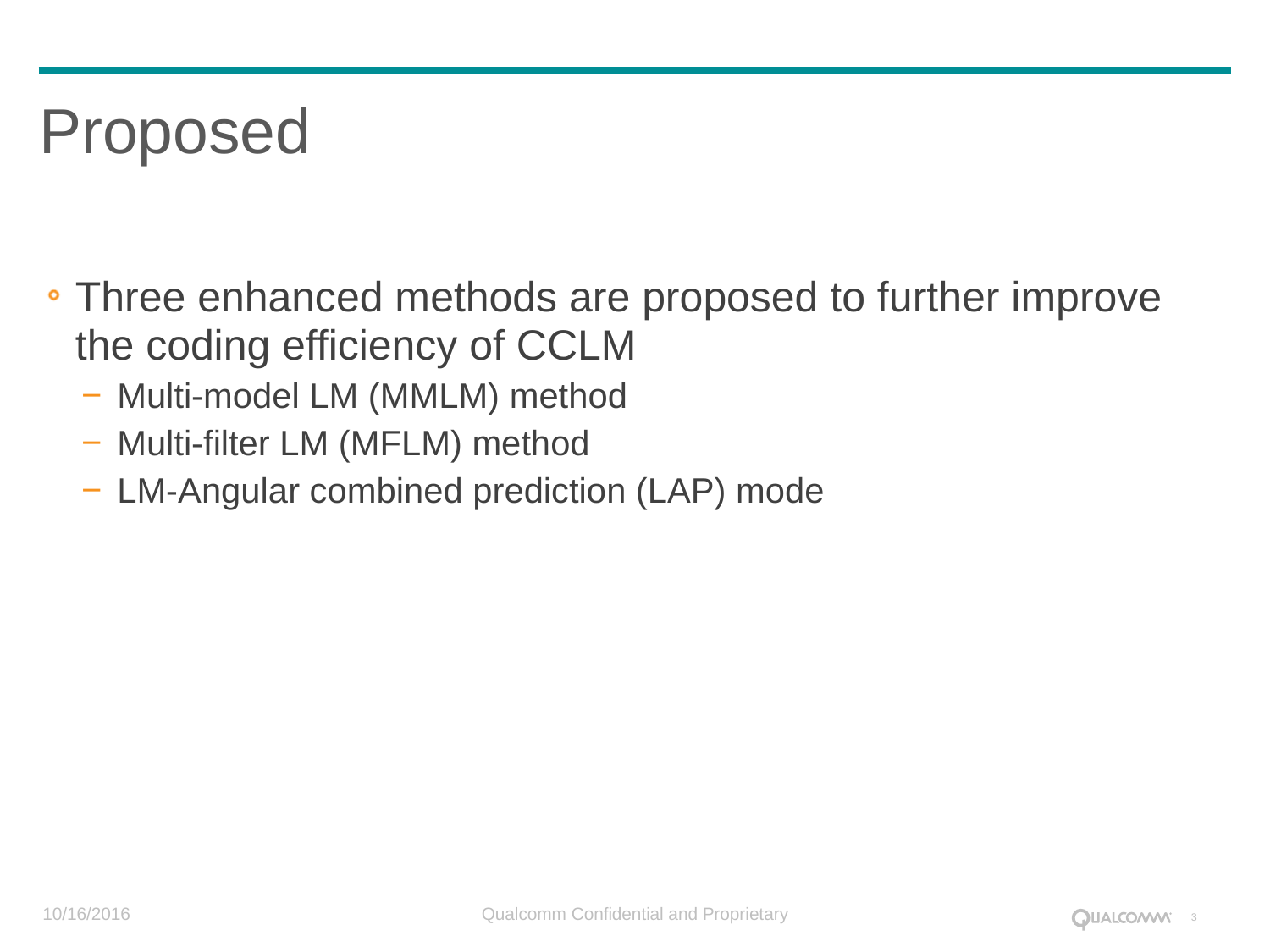

# Proposed

Three enhanced methods are proposed to further improve the coding efficiency of CCLM
Multi-model LM (MMLM) method
Multi-filter LM (MFLM) method
LM-Angular combined prediction (LAP) mode